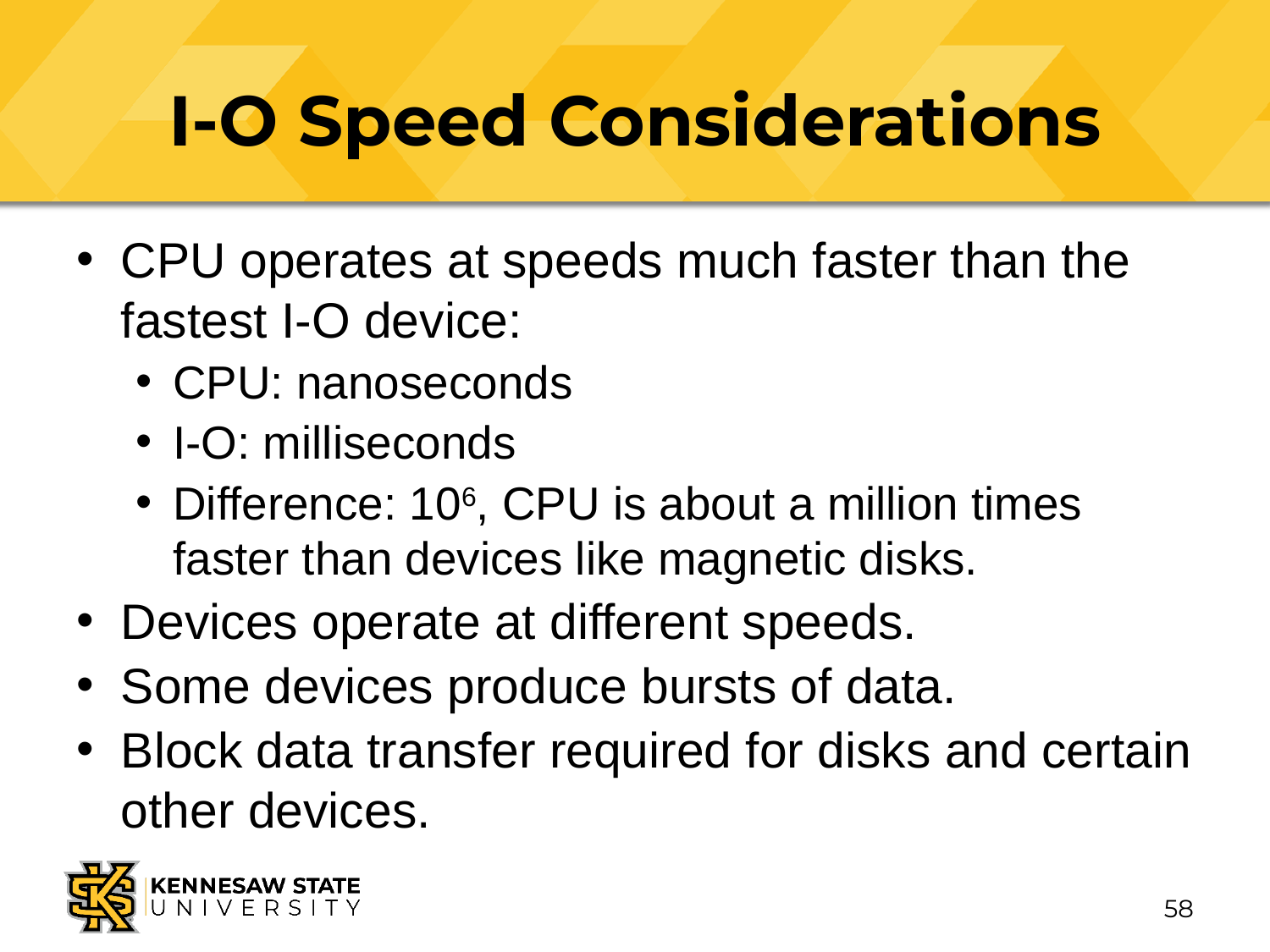

# I-O Speed Considerations
CPU operates at speeds much faster than the fastest I-O device:
CPU: nanoseconds
I-O: milliseconds
Difference: 106, CPU is about a million times faster than devices like magnetic disks.
Devices operate at different speeds.
Some devices produce bursts of data.
Block data transfer required for disks and certain other devices.

58